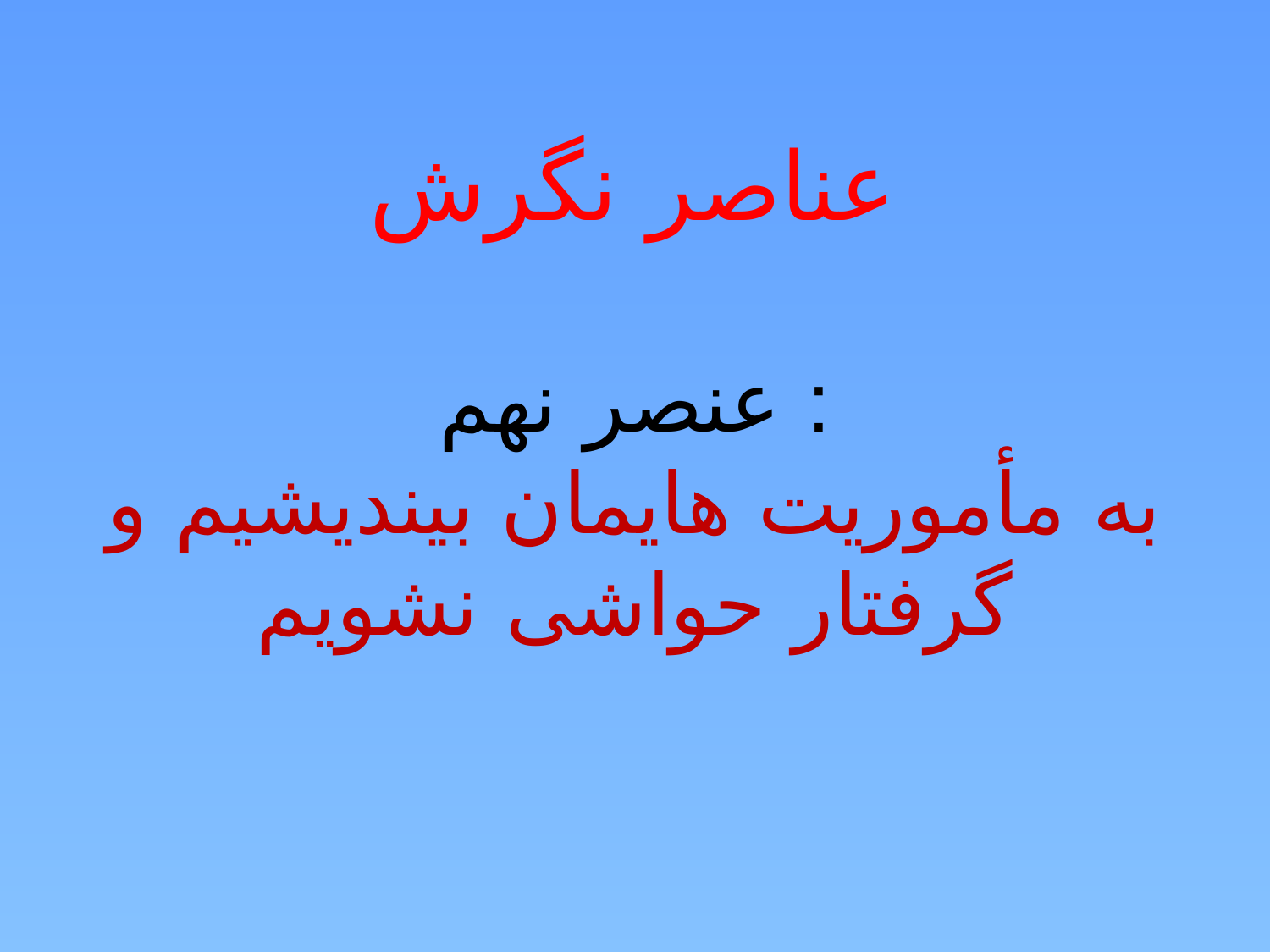

عناصر نگرش

عنصر نهم :
به مأموریت هایمان بیندیشیم و گرفتار حواشی نشویم